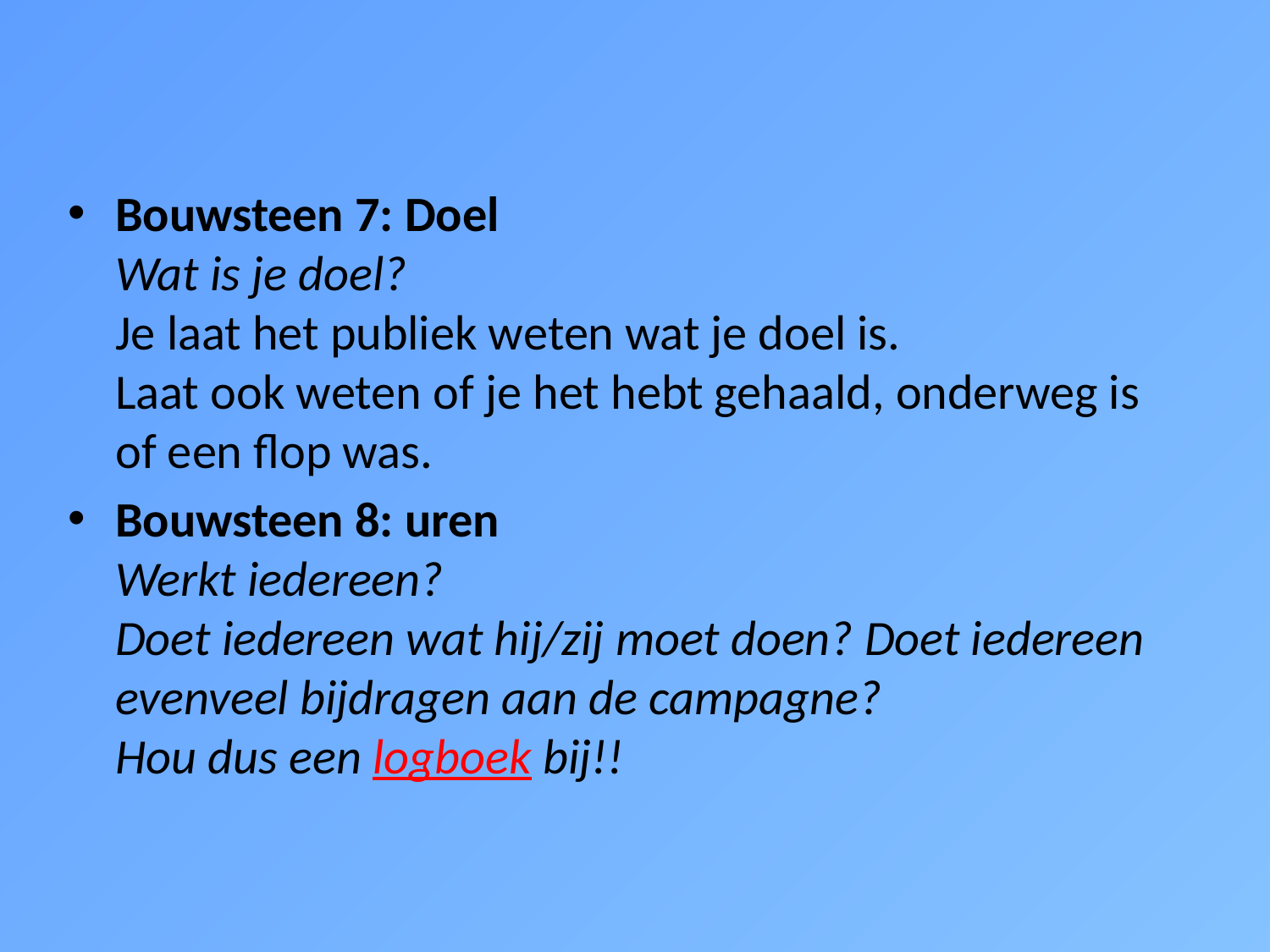

Bouwsteen 7: Doel
Wat is je doel?
Je laat het publiek weten wat je doel is.
Laat ook weten of je het hebt gehaald, onderweg is of een flop was.
Bouwsteen 8: uren
Werkt iedereen?
Doet iedereen wat hij/zij moet doen? Doet iedereen evenveel bijdragen aan de campagne?
Hou dus een logboek bij!!